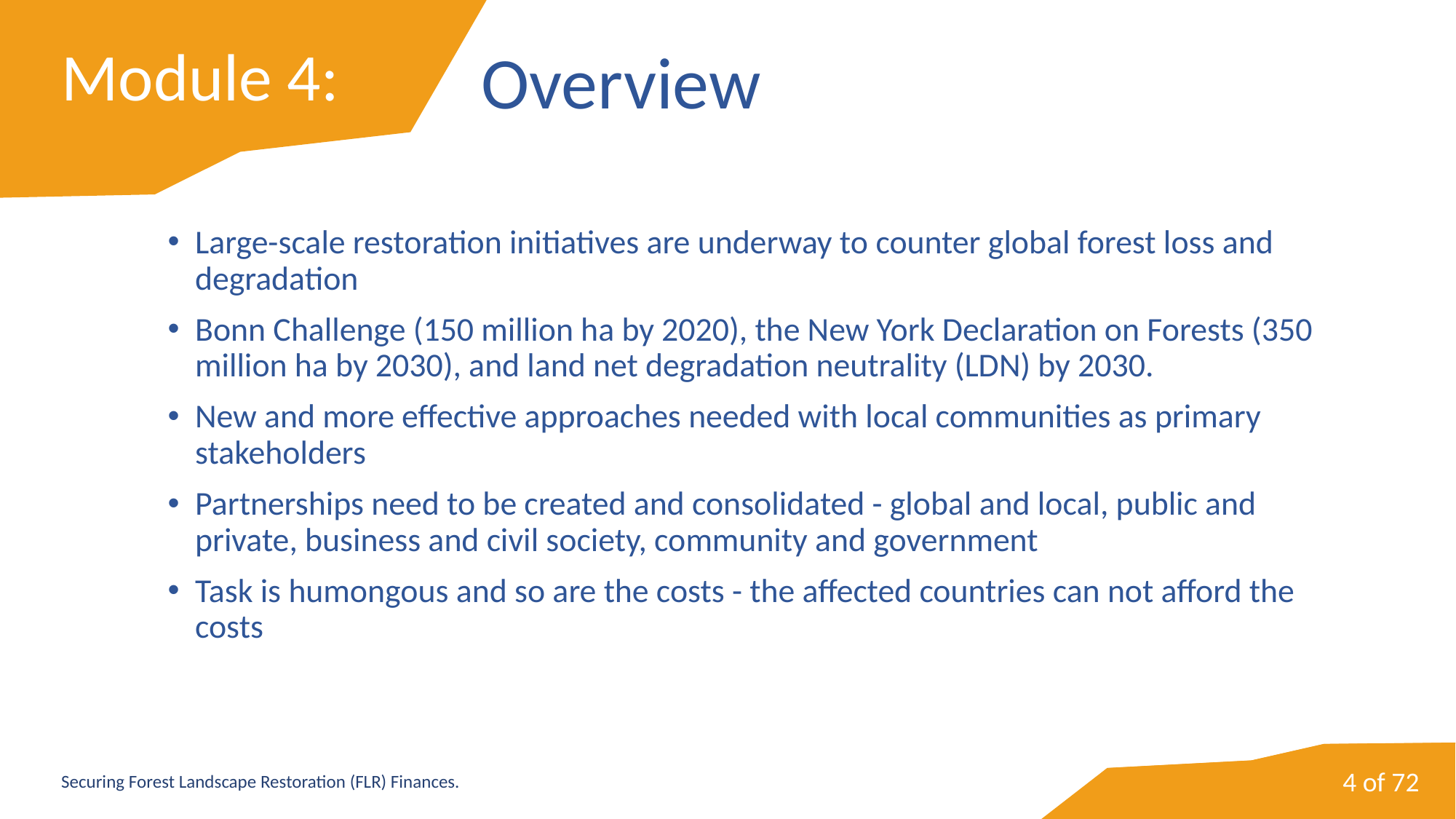

# Module 4:
Overview
Large-scale restoration initiatives are underway to counter global forest loss and degradation
Bonn Challenge (150 million ha by 2020), the New York Declaration on Forests (350 million ha by 2030), and land net degradation neutrality (LDN) by 2030.
New and more effective approaches needed with local communities as primary stakeholders
Partnerships need to be created and consolidated - global and local, public and private, business and civil society, community and government
Task is humongous and so are the costs - the affected countries can not afford the costs

4 of 72

Securing Forest Landscape Restoration (FLR) Finances.